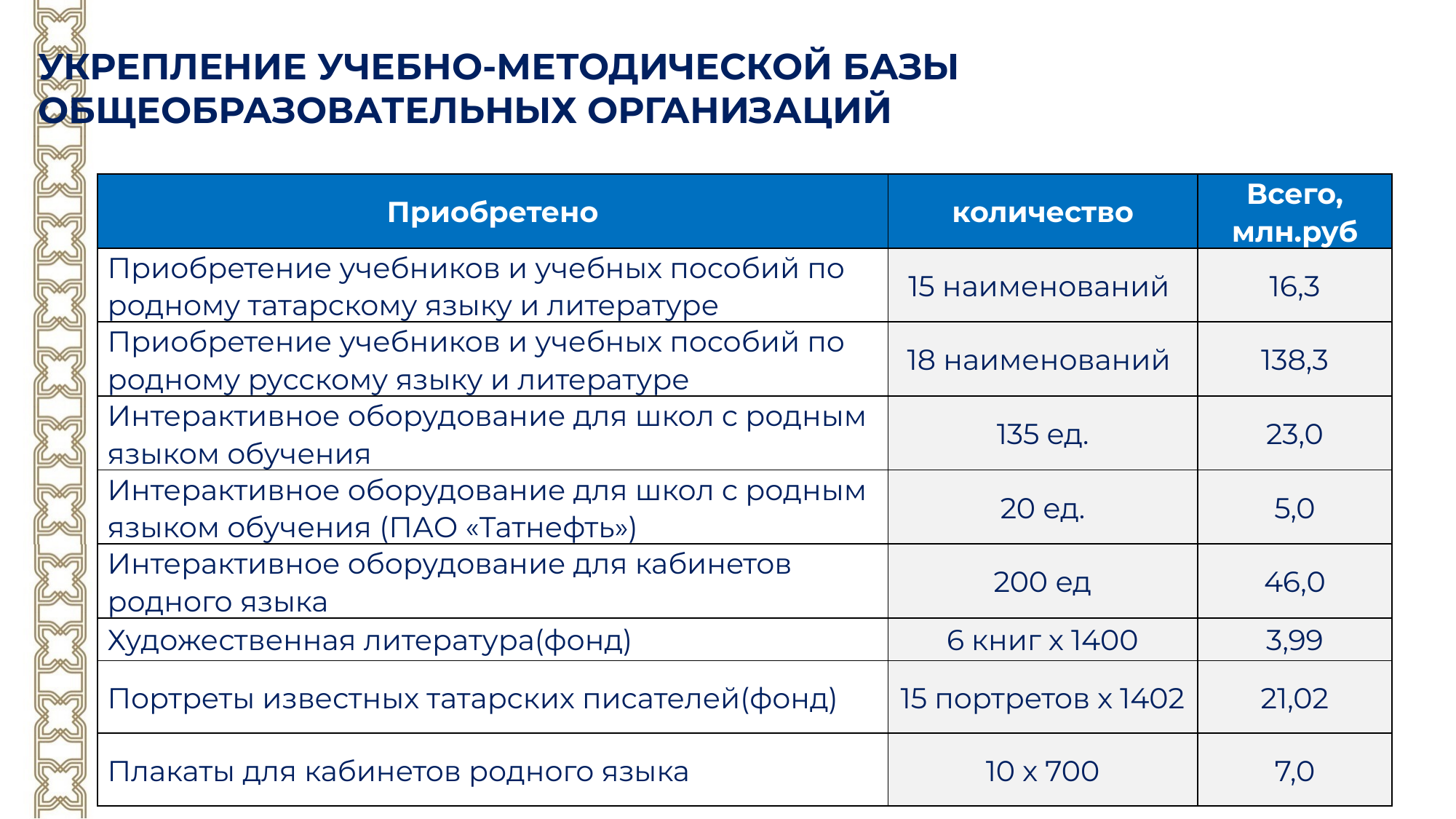

УКРЕПЛЕНИЕ УЧЕБНО-МЕТОДИЧЕСКОЙ БАЗЫ
ОБЩЕОБРАЗОВАТЕЛЬНЫХ ОРГАНИЗАЦИЙ
| Приобретено | количество | Всего, млн.руб |
| --- | --- | --- |
| Приобретение учебников и учебных пособий по родному татарскому языку и литературе | 15 наименований | 16,3 |
| Приобретение учебников и учебных пособий по родному русскому языку и литературе | 18 наименований | 138,3 |
| Интерактивное оборудование для школ с родным языком обучения | 135 ед. | 23,0 |
| Интерактивное оборудование для школ с родным языком обучения (ПАО «Татнефть») | 20 ед. | 5,0 |
| Интерактивное оборудование для кабинетов родного языка | 200 ед | 46,0 |
| Художественная литература(фонд) | 6 книг х 1400 | 3,99 |
| Портреты известных татарских писателей(фонд) | 15 портретов х 1402 | 21,02 |
| Плакаты для кабинетов родного языка | 10 х 700 | 7,0 |